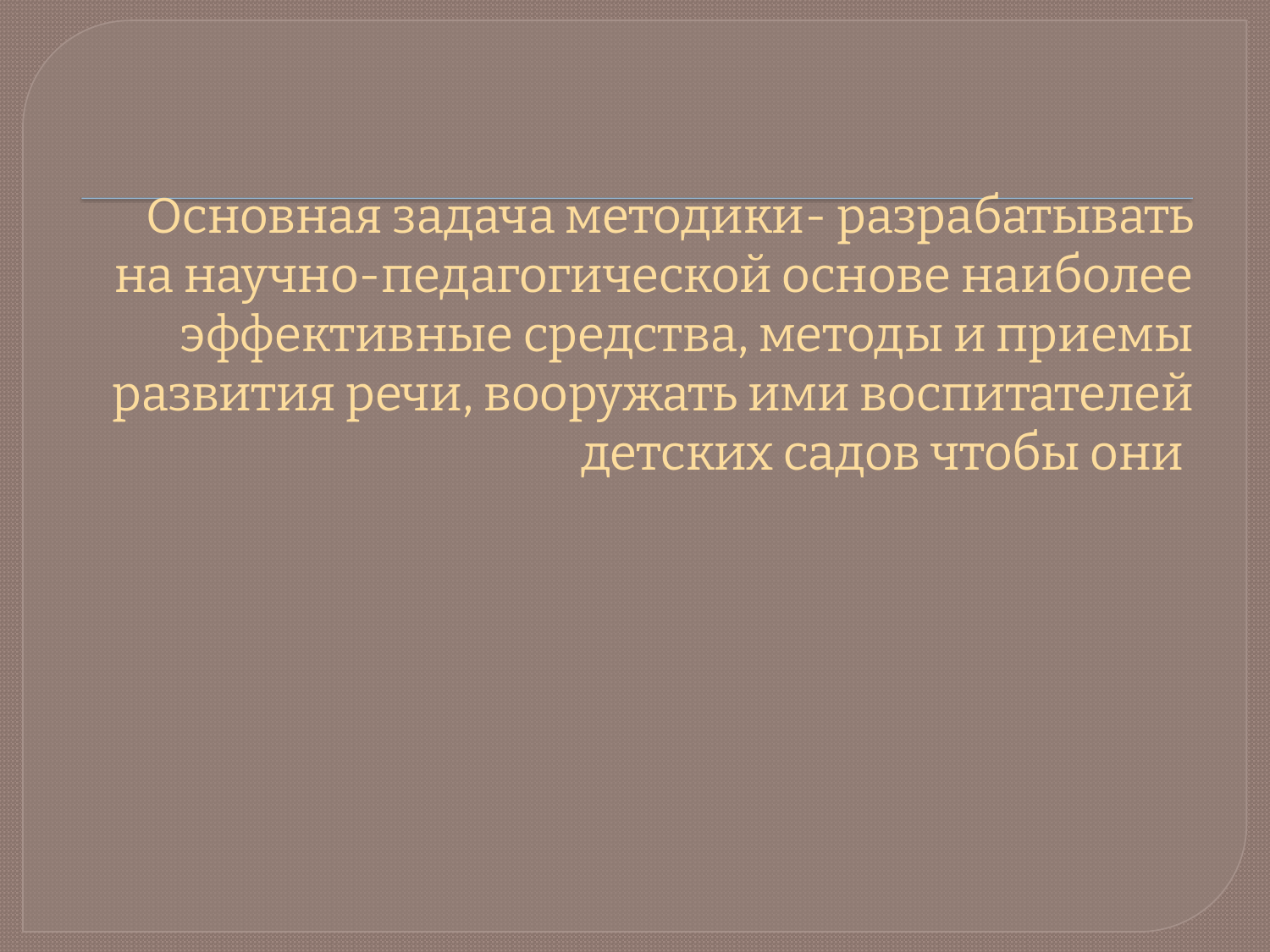

# Основная задача методики- разрабатывать на научно-педагогической основе наиболее эффективные средства, методы и приемы развития речи, вооружать ими воспитателей детских садов чтобы они